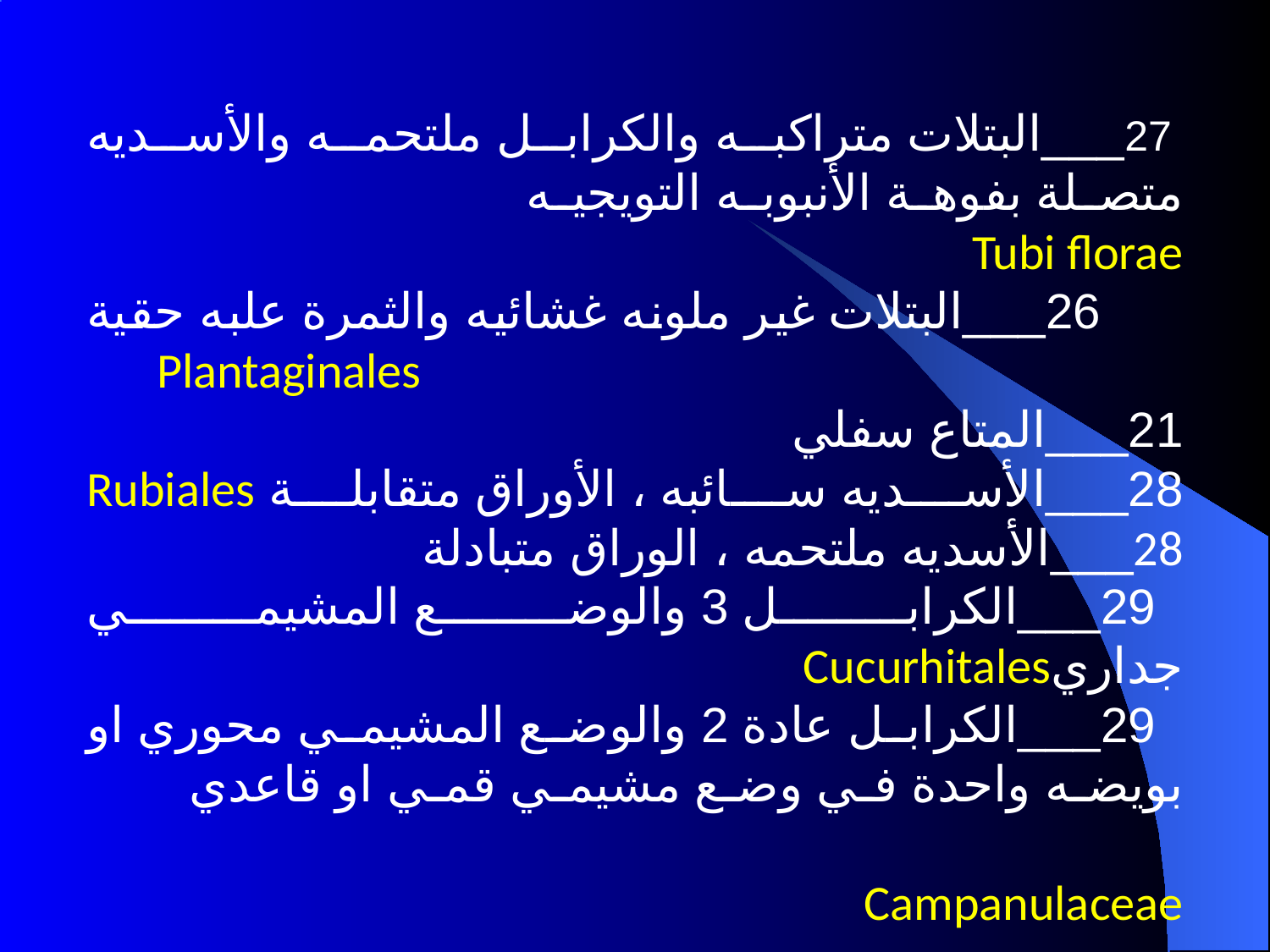

27___البتلات متراكبه والكرابل ملتحمه والأسديه متصلة بفوهة الأنبوبه التويجيه					Tubi florae
      26___البتلات غير ملونه غشائيه والثمرة علبه حقية							Plantaginales
21___المتاع سفلي
	28___الأسديه سائبه ، الأوراق متقابلة		Rubiales	28___الأسديه ملتحمه ، الوراق متبادلة
	  29___الكرابل 3 والوضع المشيمي جداريCucurhitales
	  29___الكرابل عادة 2 والوضع المشيمي محوري او بويضه واحدة في وضع مشيمي قمي او قاعدي									Campanulaceae